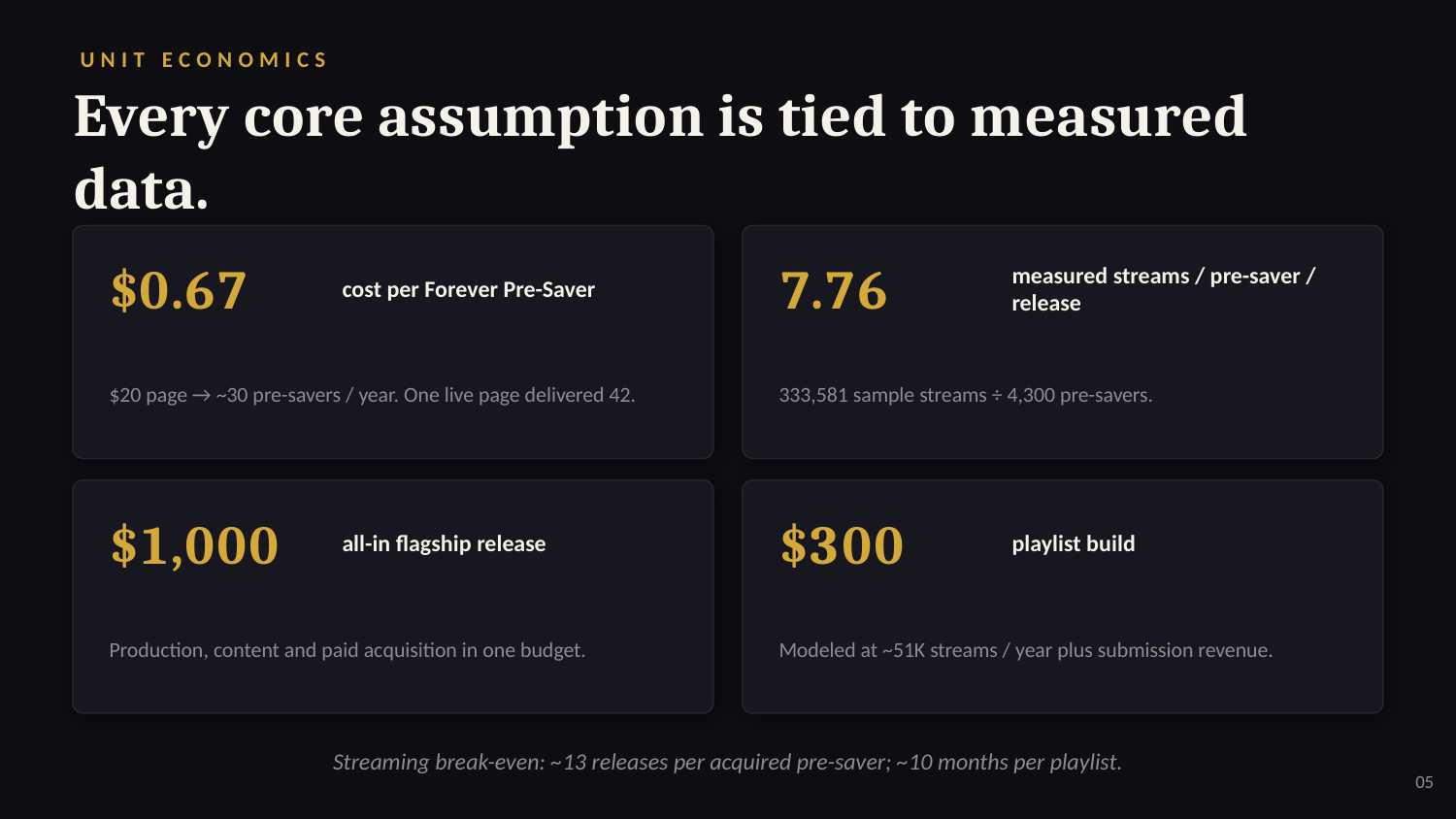

UNIT ECONOMICS
Every core assumption is tied to measured data.

$0.67
7.76
cost per Forever Pre-Saver
measured streams / pre-saver / release
$20 page → ~30 pre-savers / year. One live page delivered 42.
333,581 sample streams ÷ 4,300 pre-savers.

$1,000
$300
all-in flagship release
playlist build
Production, content and paid acquisition in one budget.
Modeled at ~51K streams / year plus submission revenue.
Streaming break-even: ~13 releases per acquired pre-saver; ~10 months per playlist.
05